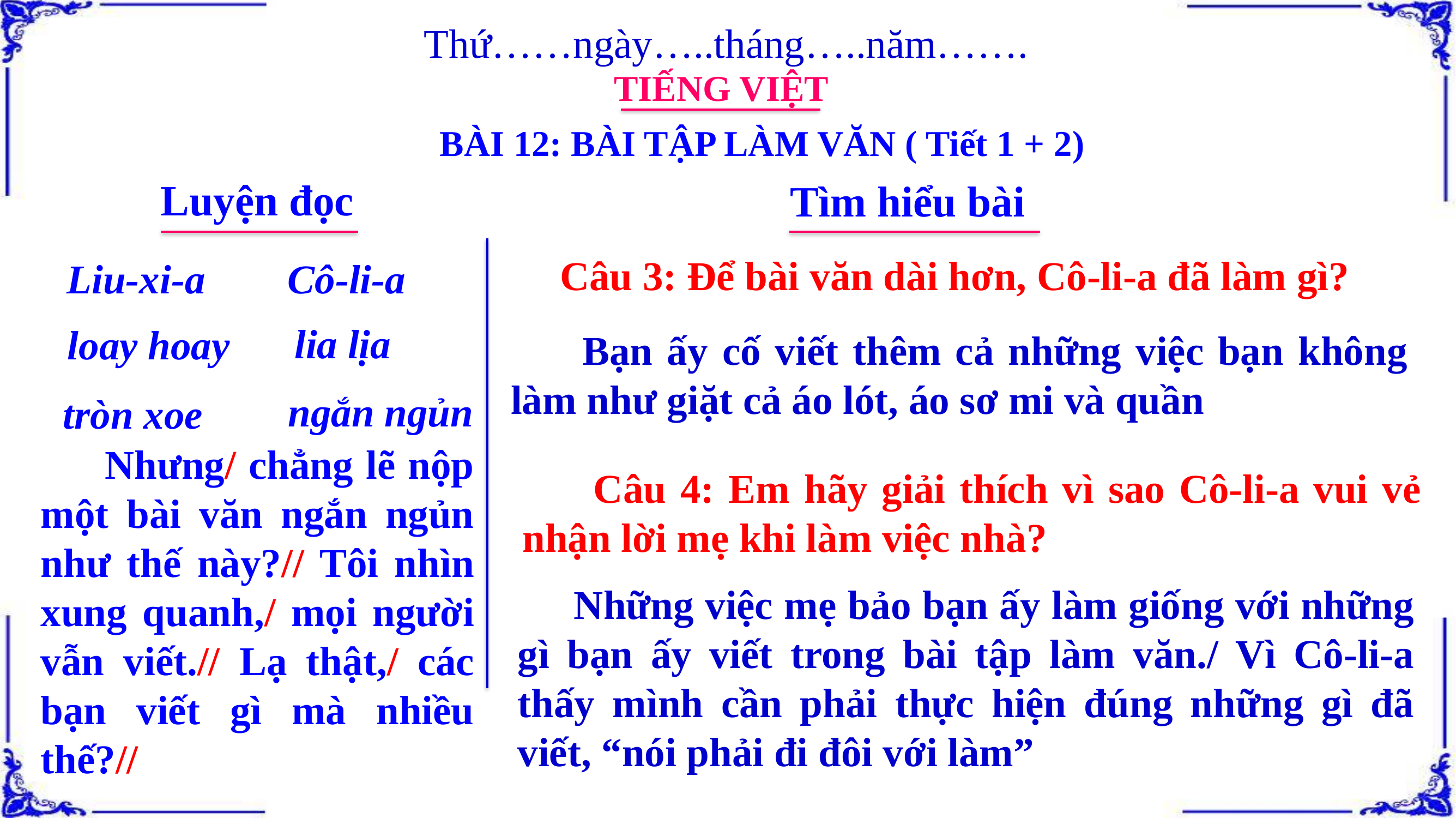

Thứ……ngày…..tháng…..năm…….
TIẾNG VIỆT
BÀI 12: BÀI TẬP LÀM VĂN ( Tiết 1 + 2)
Luyện đọc
Tìm hiểu bài
     Câu 3: Để bài văn dài hơn, Cô-li-a đã làm gì?
Liu-xi-a
Cô-li-a
lia lịa
loay hoay
     Bạn ấy cố viết thêm cả những việc bạn không làm như giặt cả áo lót, áo sơ mi và quần
ngắn ngủn
tròn xoe
     Nhưng/ chẳng lẽ nộp một bài văn ngắn ngủn như thế này?// Tôi nhìn xung quanh,/ mọi người vẫn viết.// Lạ thật,/ các bạn viết gì mà nhiều thế?//
     Câu 4: Em hãy giải thích vì sao Cô-li-a vui vẻ nhận lời mẹ khi làm việc nhà?
     Những việc mẹ bảo bạn ấy làm giống với những gì bạn ấy viết trong bài tập làm văn./ Vì Cô-li-a thấy mình cần phải thực hiện đúng những gì đã viết, “nói phải đi đôi với làm”